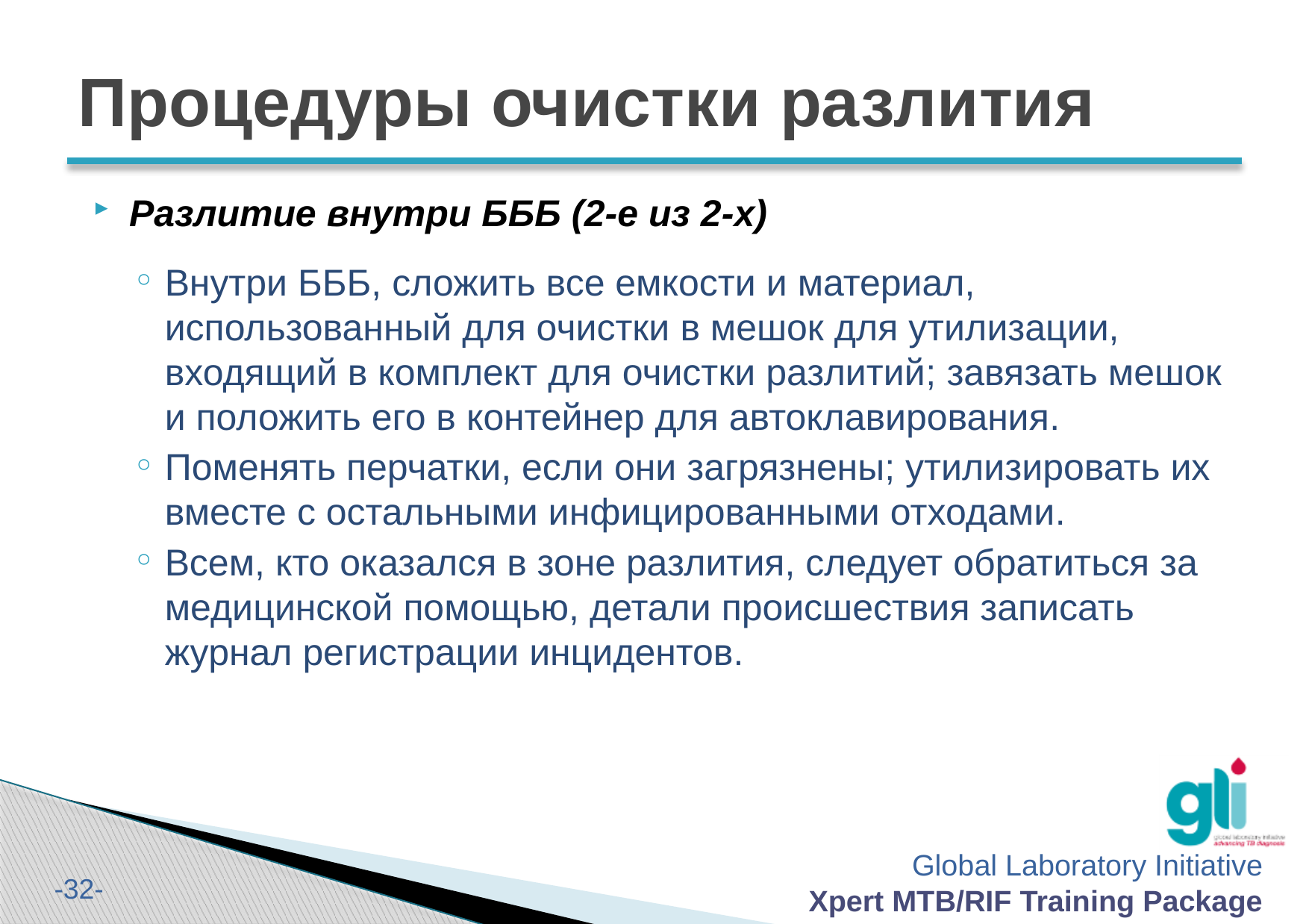

# Процедуры очистки разлития
Разлитие внутри БББ (2-е из 2-х)
Внутри БББ, сложить все емкости и материал, использованный для очистки в мешок для утилизации, входящий в комплект для очистки разлитий; завязать мешок и положить его в контейнер для автоклавирования.
Поменять перчатки, если они загрязнены; утилизировать их вместе с остальными инфицированными отходами.
Всем, кто оказался в зоне разлития, следует обратиться за медицинской помощью, детали происшествия записать журнал регистрации инцидентов.